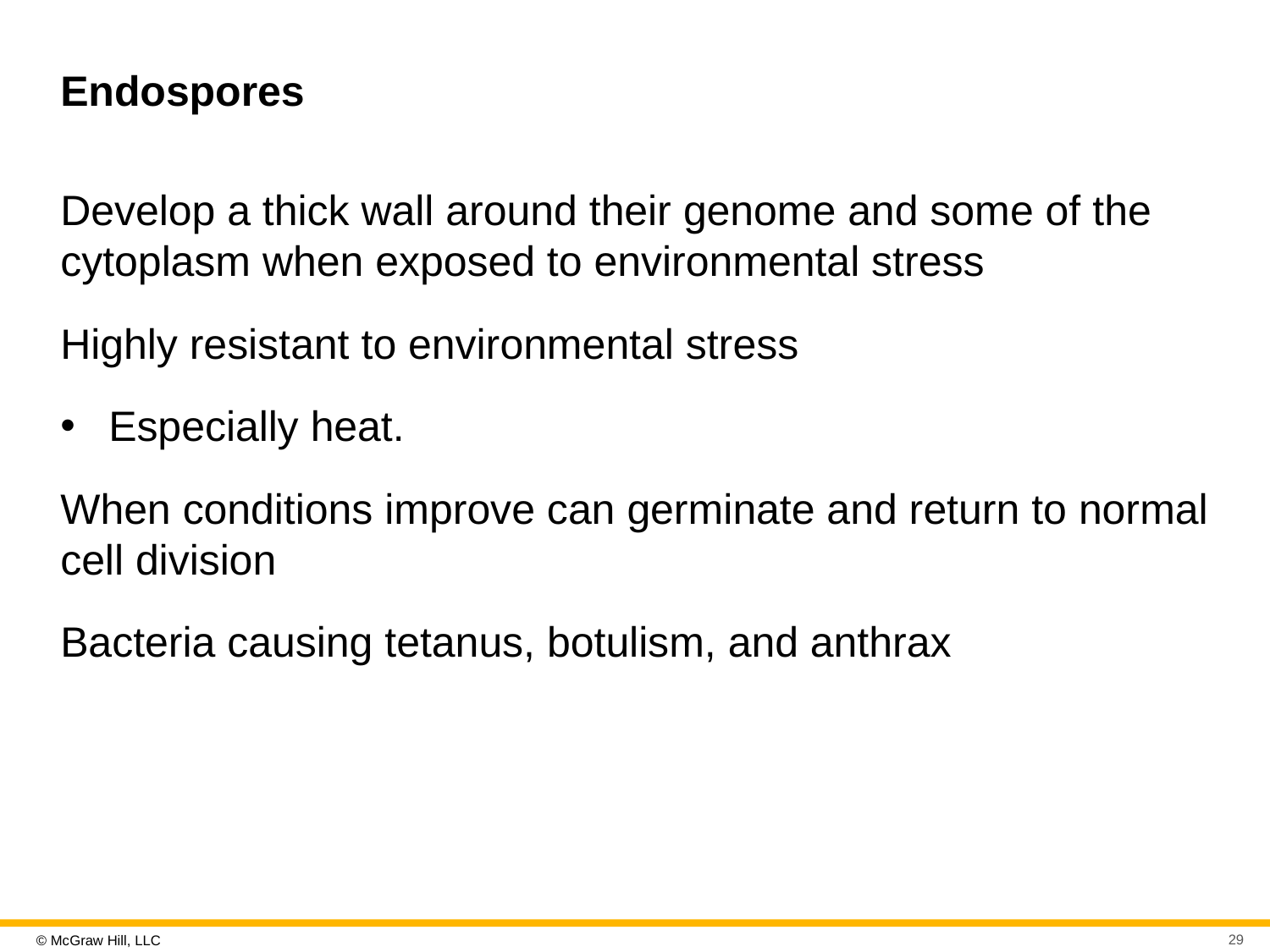

# Endospores
Develop a thick wall around their genome and some of the cytoplasm when exposed to environmental stress
Highly resistant to environmental stress
Especially heat.
When conditions improve can germinate and return to normal cell division
Bacteria causing tetanus, botulism, and anthrax
29